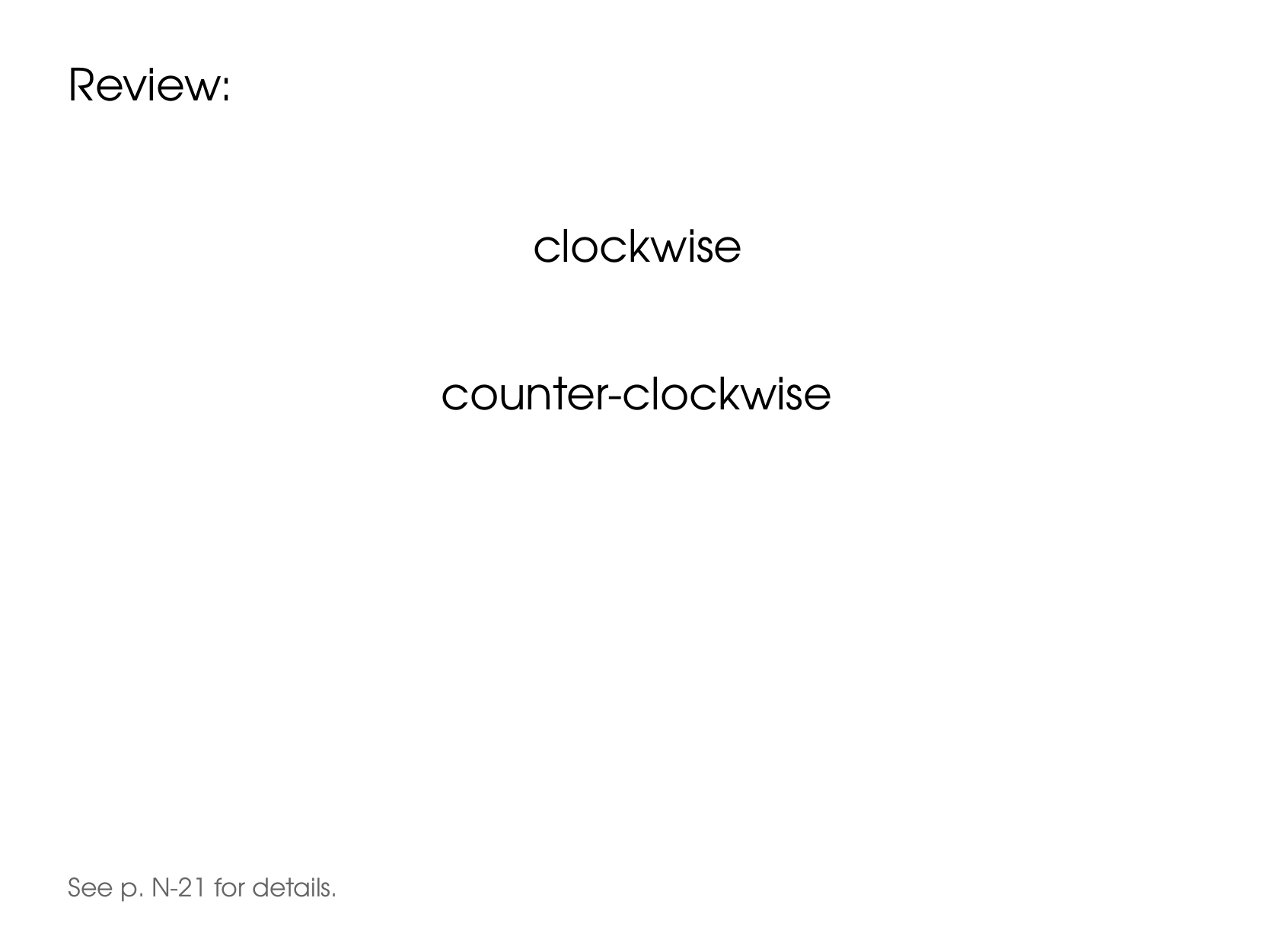

Review:
clockwise
counter-clockwise
See p. N-21 for details.